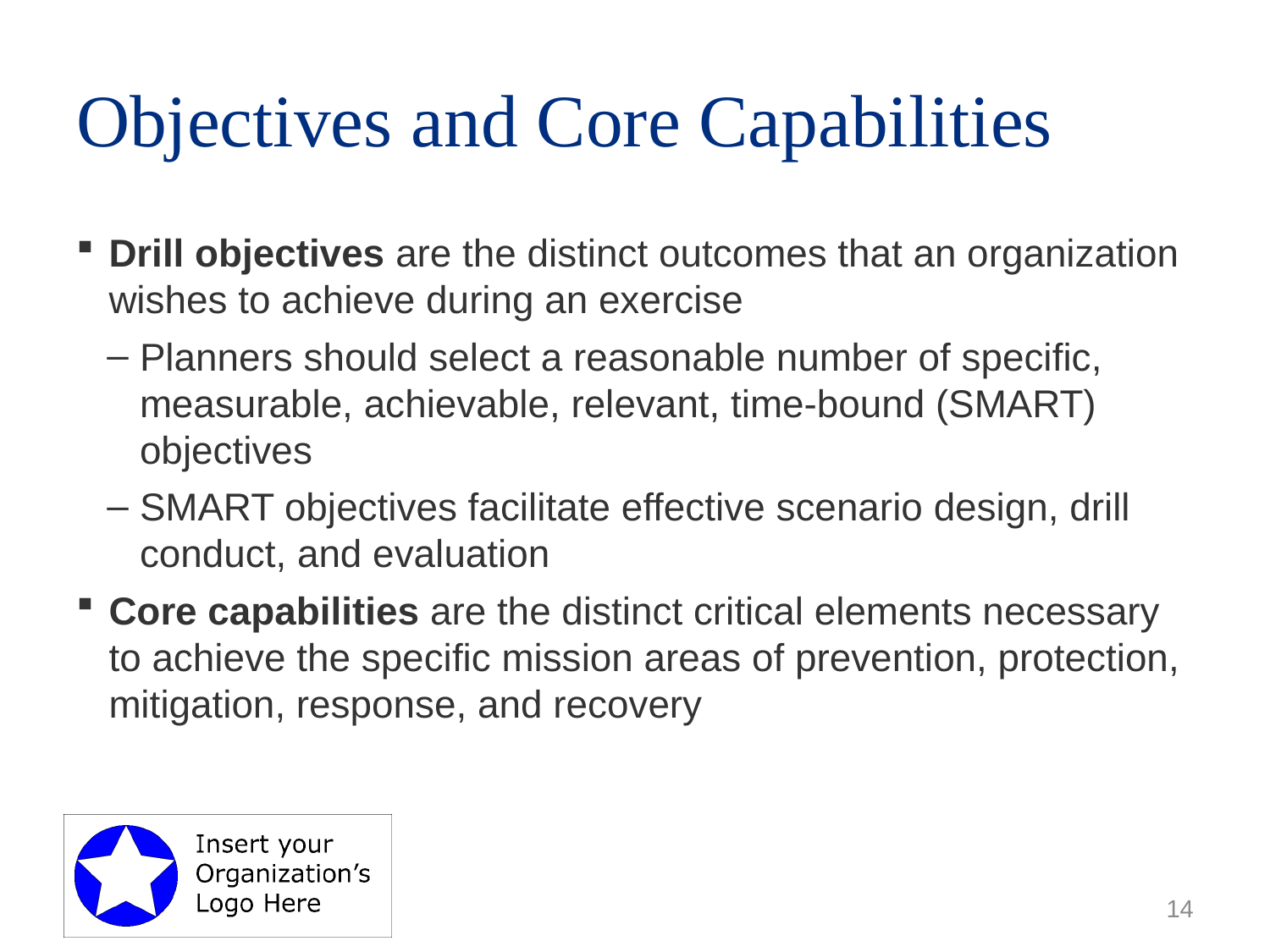

# Objectives and Core Capabilities
Drill objectives are the distinct outcomes that an organization wishes to achieve during an exercise
Planners should select a reasonable number of specific, measurable, achievable, relevant, time-bound (SMART) objectives
SMART objectives facilitate effective scenario design, drill conduct, and evaluation
Core capabilities are the distinct critical elements necessary to achieve the specific mission areas of prevention, protection, mitigation, response, and recovery

14